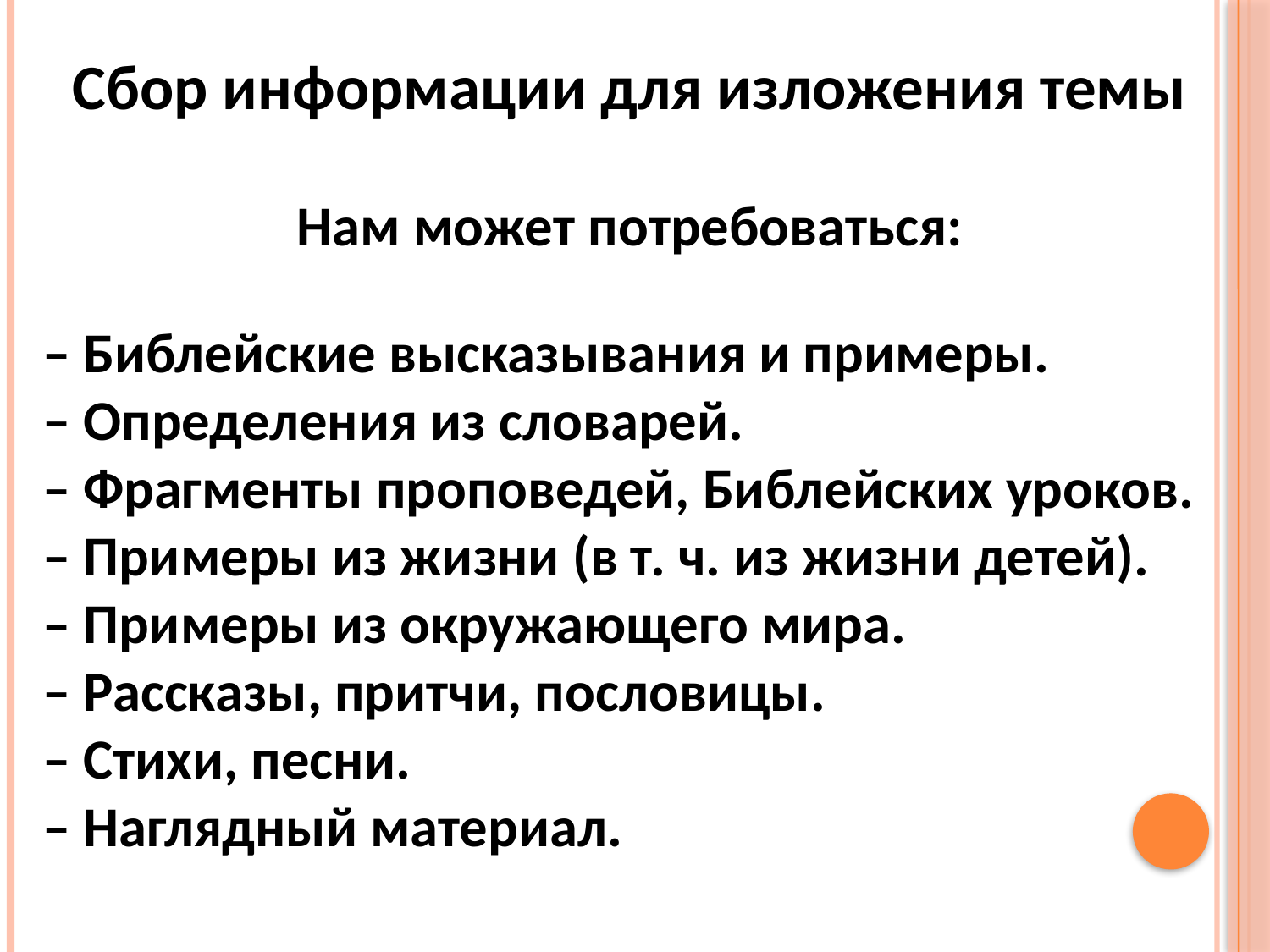

Сбор информации для изложения темы

Нам может потребоваться:

– Библейские высказывания и примеры.
– Определения из словарей.
– Фрагменты проповедей, Библейских уроков.
– Примеры из жизни (в т. ч. из жизни детей).
– Примеры из окружающего мира.
– Рассказы, притчи, пословицы.
– Стихи, песни.
– Наглядный материал.